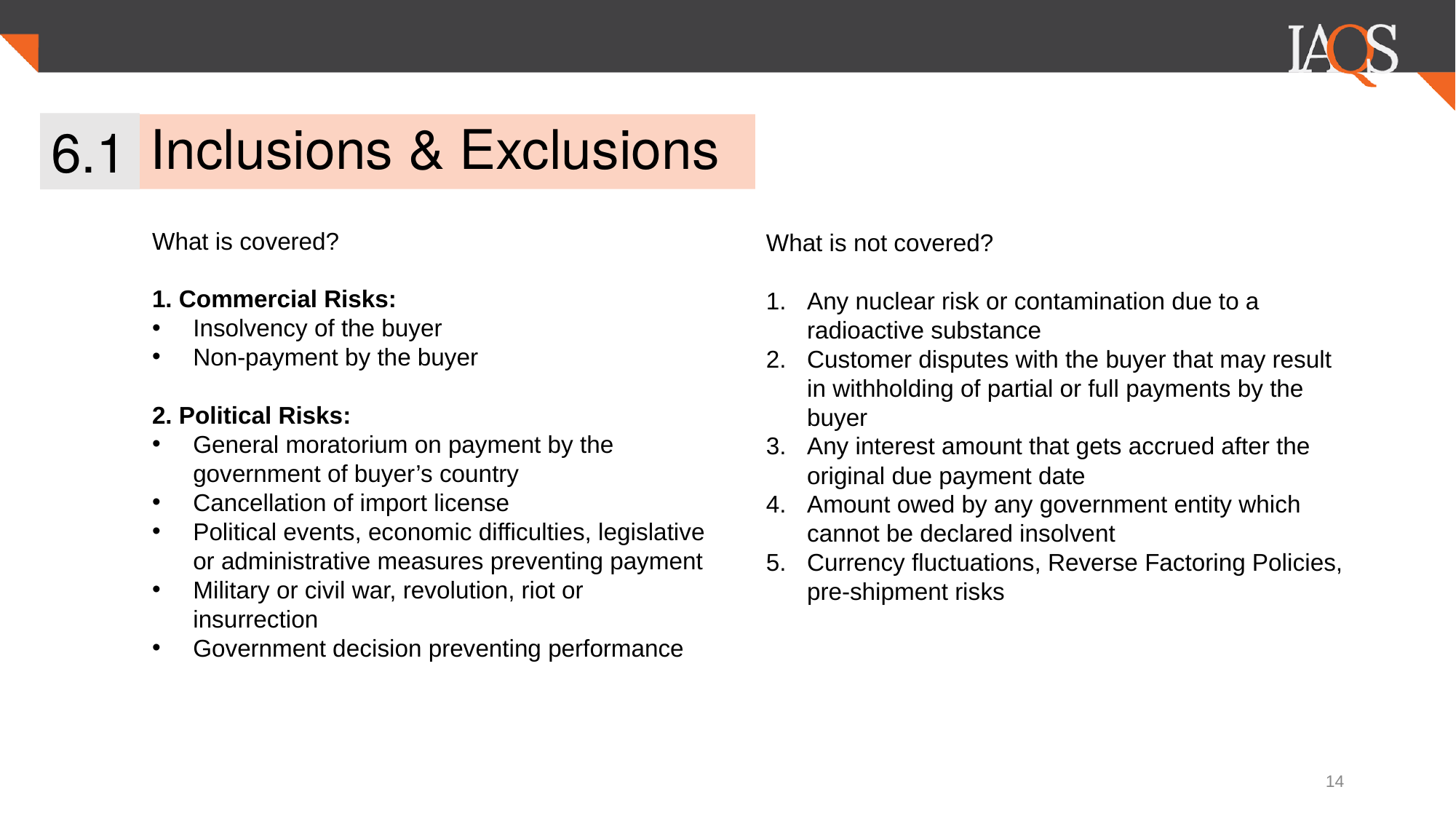

6.1
# Inclusions & Exclusions
What is covered?

1. Commercial Risks:
Insolvency of the buyer
Non-payment by the buyer

2. Political Risks:
General moratorium on payment by the government of buyer’s country
Cancellation of import license
Political events, economic difficulties, legislative or administrative measures preventing payment
Military or civil war, revolution, riot or insurrection
Government decision preventing performance
What is not covered?

Any nuclear risk or contamination due to a radioactive substance
Customer disputes with the buyer that may result in withholding of partial or full payments by the buyer
Any interest amount that gets accrued after the original due payment date
Amount owed by any government entity which cannot be declared insolvent
Currency fluctuations, Reverse Factoring Policies, pre-shipment risks
14